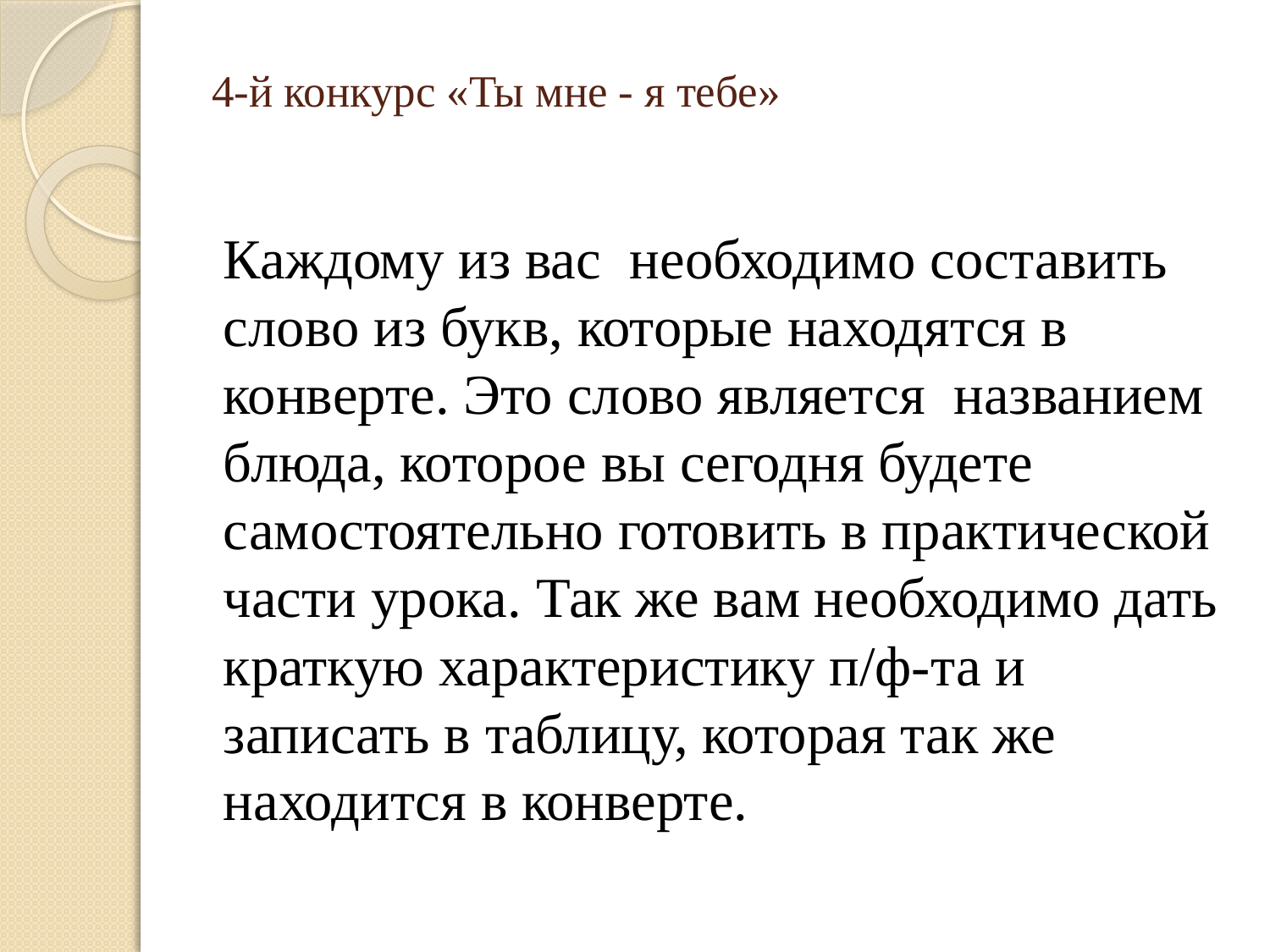

# 4-й конкурс «Ты мне - я тебе»
Каждому из вас  необходимо составить слово из букв, которые находятся в конверте. Это слово является  названием  блюда, которое вы сегодня будете самостоятельно готовить в практической части урока. Так же вам необходимо дать краткую характеристику п/ф-та и записать в таблицу, которая так же находится в конверте.